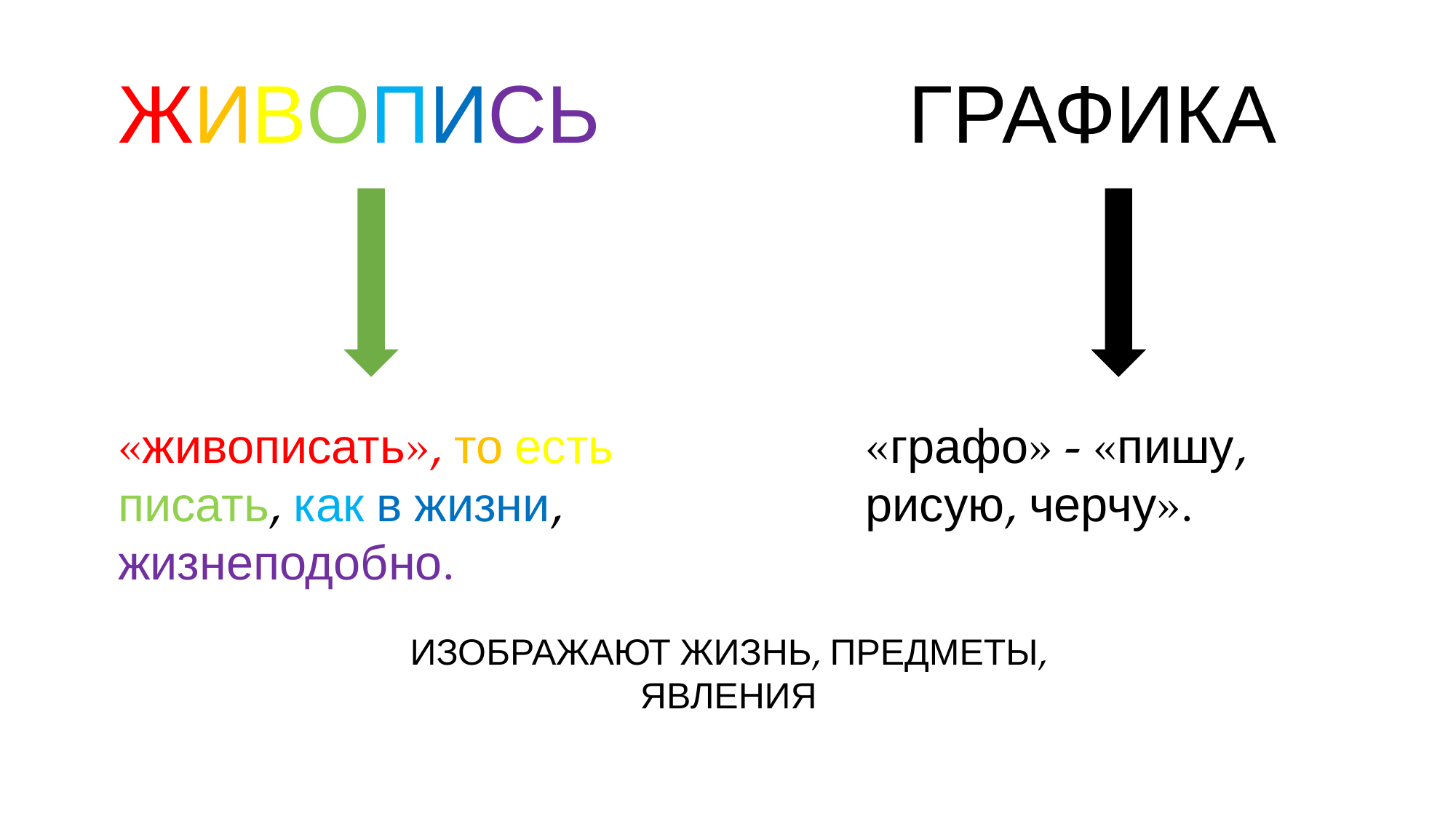

ЖИВОПИСЬ
ГРАФИКА

«живописать», то есть писать, как в жизни, жизнеподобно.
«графо» - «пишу, рисую, черчу».
ИЗОБРАЖАЮТ ЖИЗНЬ, ПРЕДМЕТЫ, ЯВЛЕНИЯ